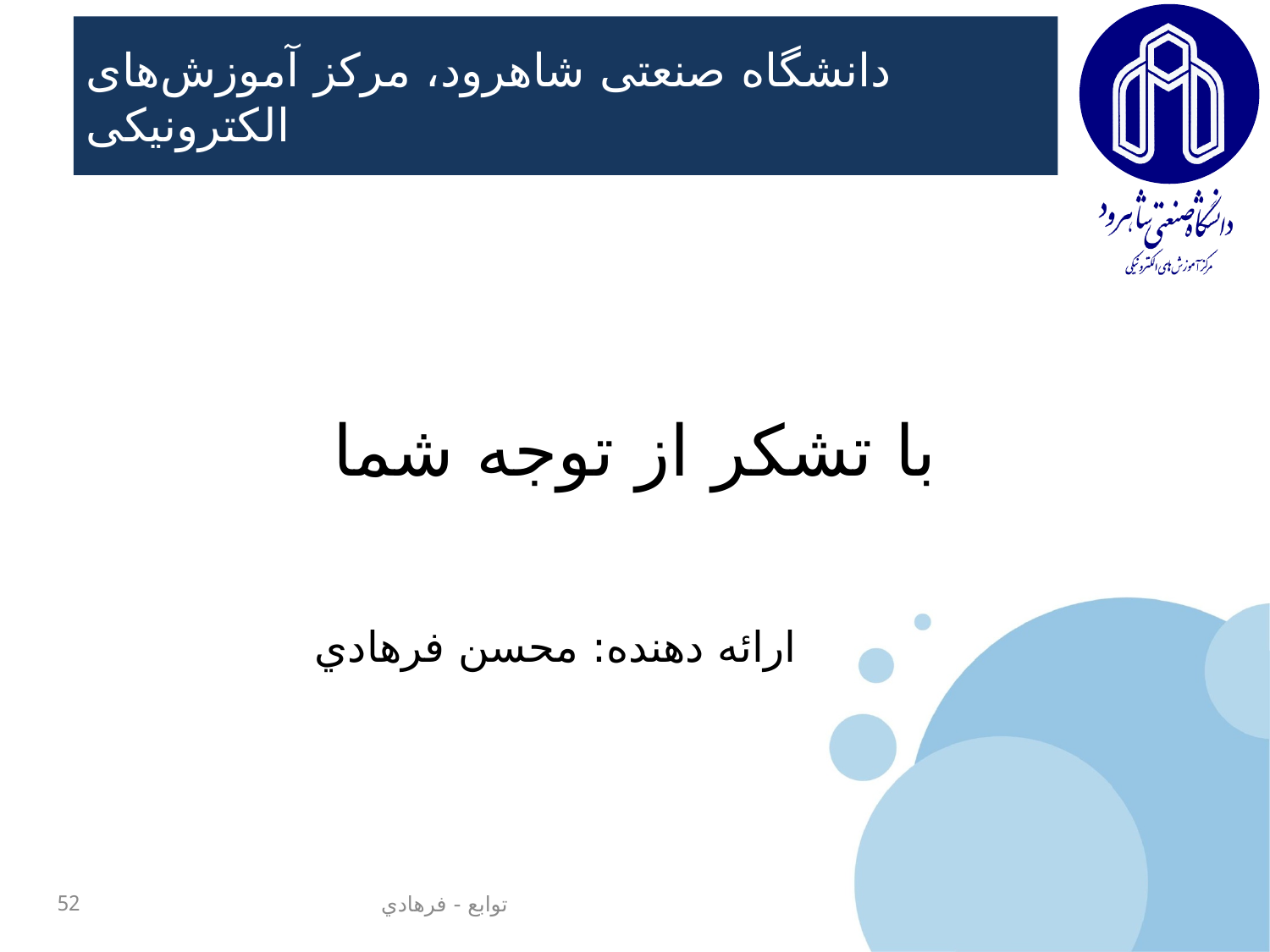

ارائه دهنده: محسن فرهادي

52
توابع - فرهادي